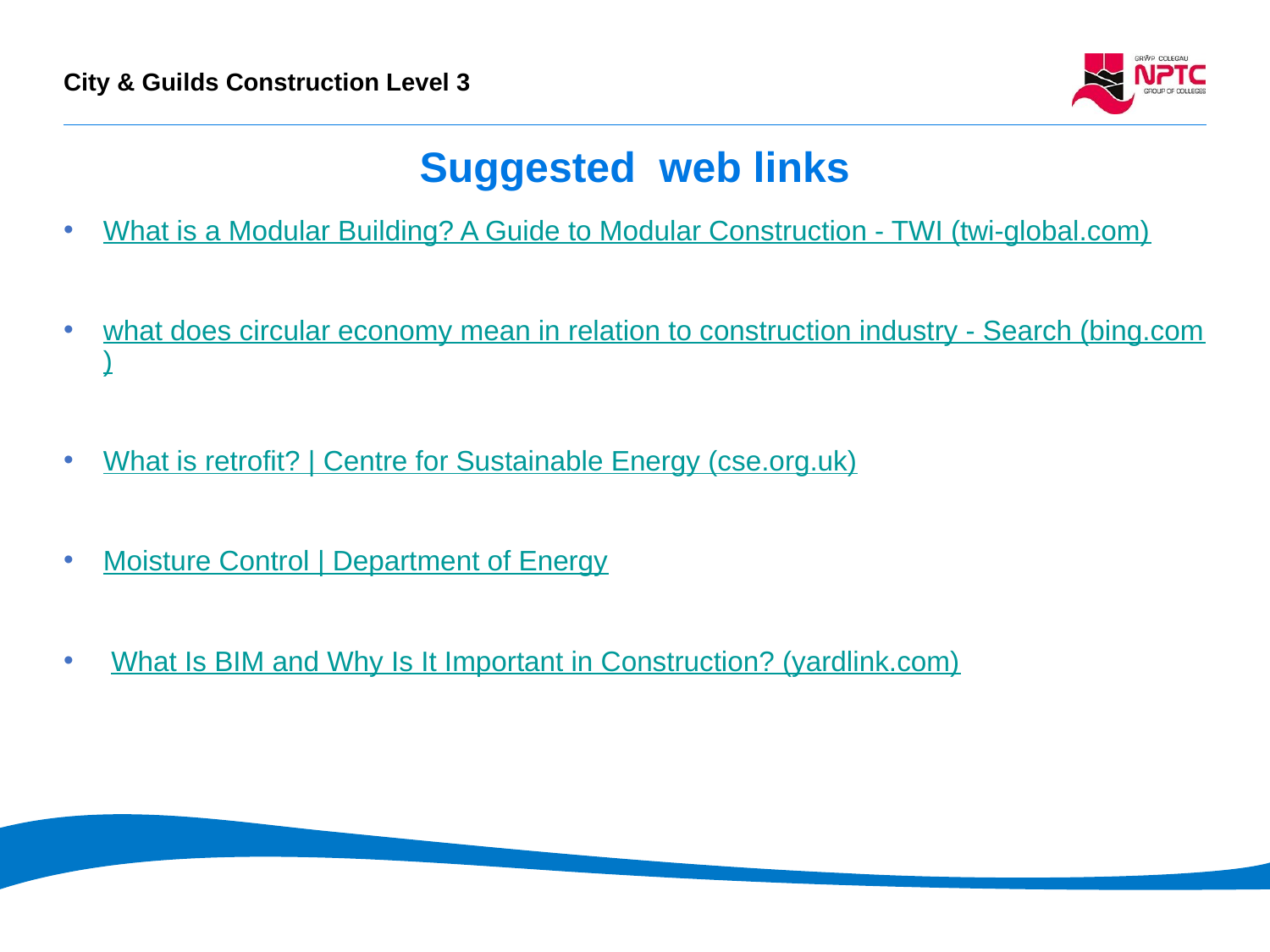

# Suggested  web links
What is a Modular Building? A Guide to Modular Construction - TWI (twi-global.com)
what does circular economy mean in relation to construction industry - Search (bing.com)
What is retrofit? | Centre for Sustainable Energy (cse.org.uk)
Moisture Control | Department of Energy
 What Is BIM and Why Is It Important in Construction? (yardlink.com)